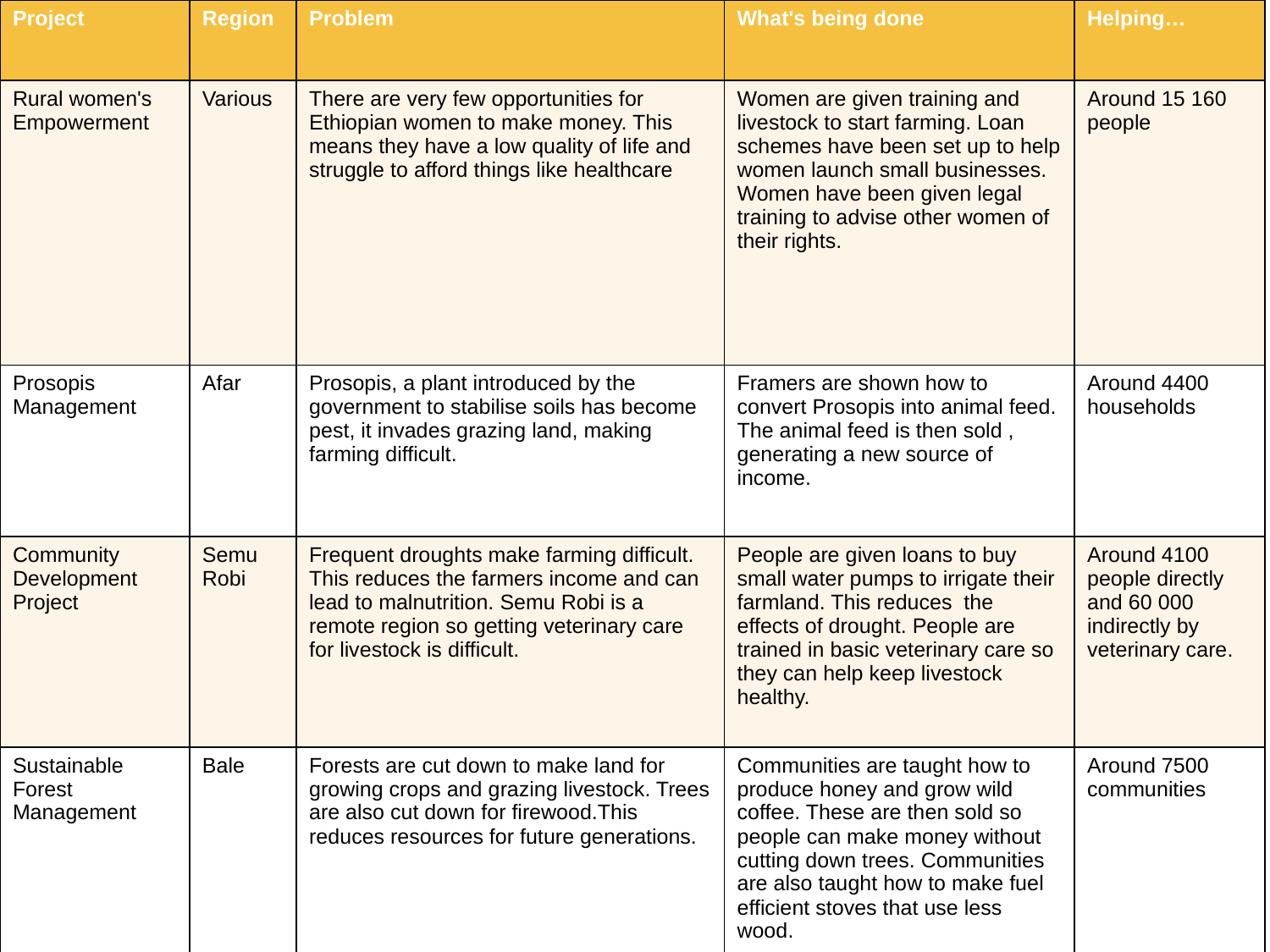

| Project | Region | Problem | What's being done | Helping… |
| --- | --- | --- | --- | --- |
| Rural women's Empowerment | Various | There are very few opportunities for Ethiopian women to make money. This means they have a low quality of life and struggle to afford things like healthcare | Women are given training and livestock to start farming. Loan schemes have been set up to help women launch small businesses. Women have been given legal training to advise other women of their rights. | Around 15 160 people |
| Prosopis Management | Afar | Prosopis, a plant introduced by the government to stabilise soils has become pest, it invades grazing land, making farming difficult. | Framers are shown how to convert Prosopis into animal feed. The animal feed is then sold , generating a new source of income. | Around 4400 households |
| Community Development Project | Semu Robi | Frequent droughts make farming difficult. This reduces the farmers income and can lead to malnutrition. Semu Robi is a remote region so getting veterinary care for livestock is difficult. | People are given loans to buy small water pumps to irrigate their farmland. This reduces the effects of drought. People are trained in basic veterinary care so they can help keep livestock healthy. | Around 4100 people directly and 60 000 indirectly by veterinary care. |
| Sustainable Forest Management | Bale | Forests are cut down to make land for growing crops and grazing livestock. Trees are also cut down for firewood.This reduces resources for future generations. | Communities are taught how to produce honey and grow wild coffee. These are then sold so people can make money without cutting down trees. Communities are also taught how to make fuel efficient stoves that use less wood. | Around 7500 communities |